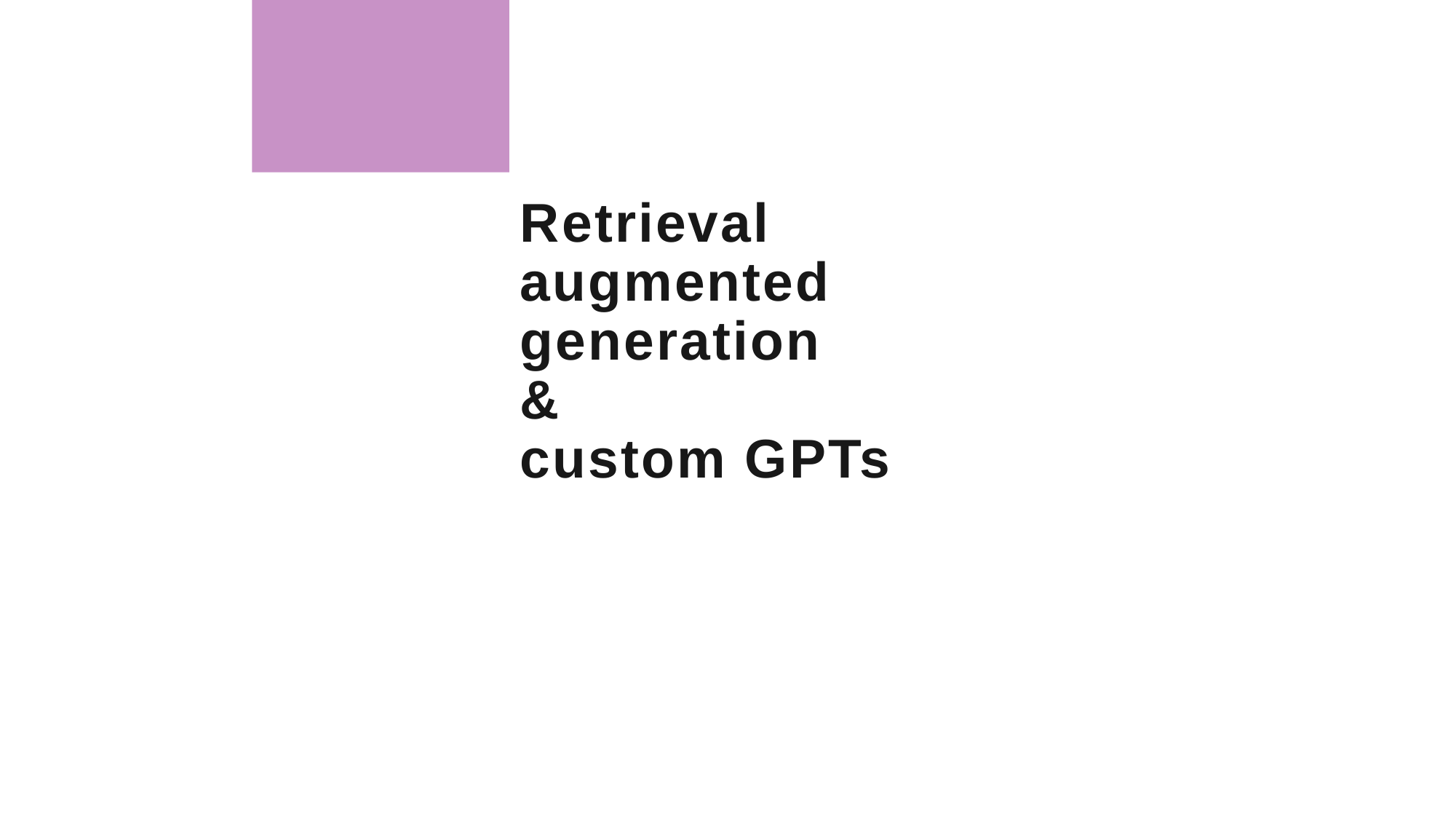

# Retrieval augmented generation & custom GPTs